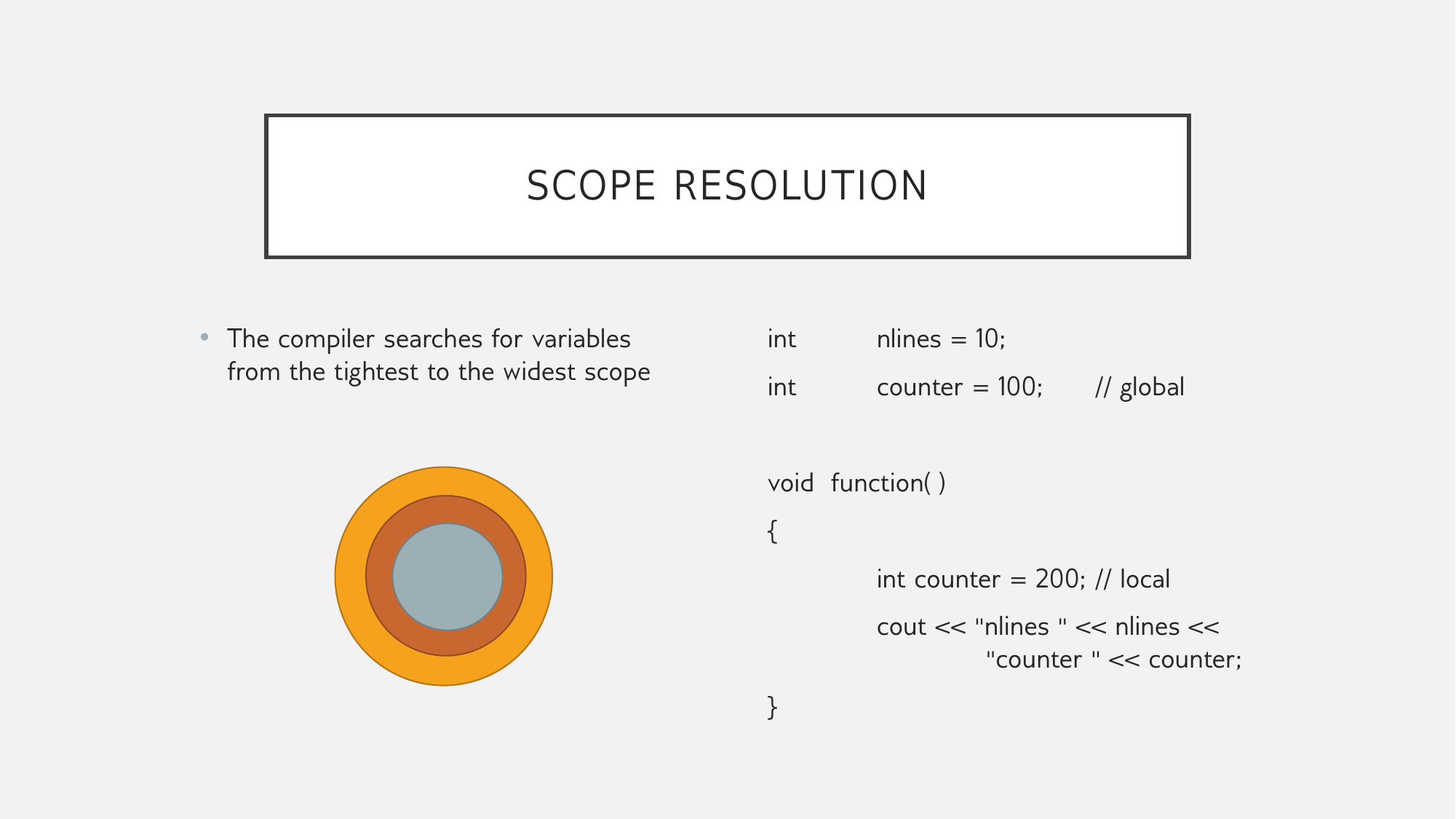

# Scope Resolution
int	nlines = 10;
int	counter = 100;	// global

void  function( )
{
	int counter = 200;	// local
	cout << "nlines " << nlines << 		"counter " << counter;
}
The compiler searches for variables from the tightest to the widest scope